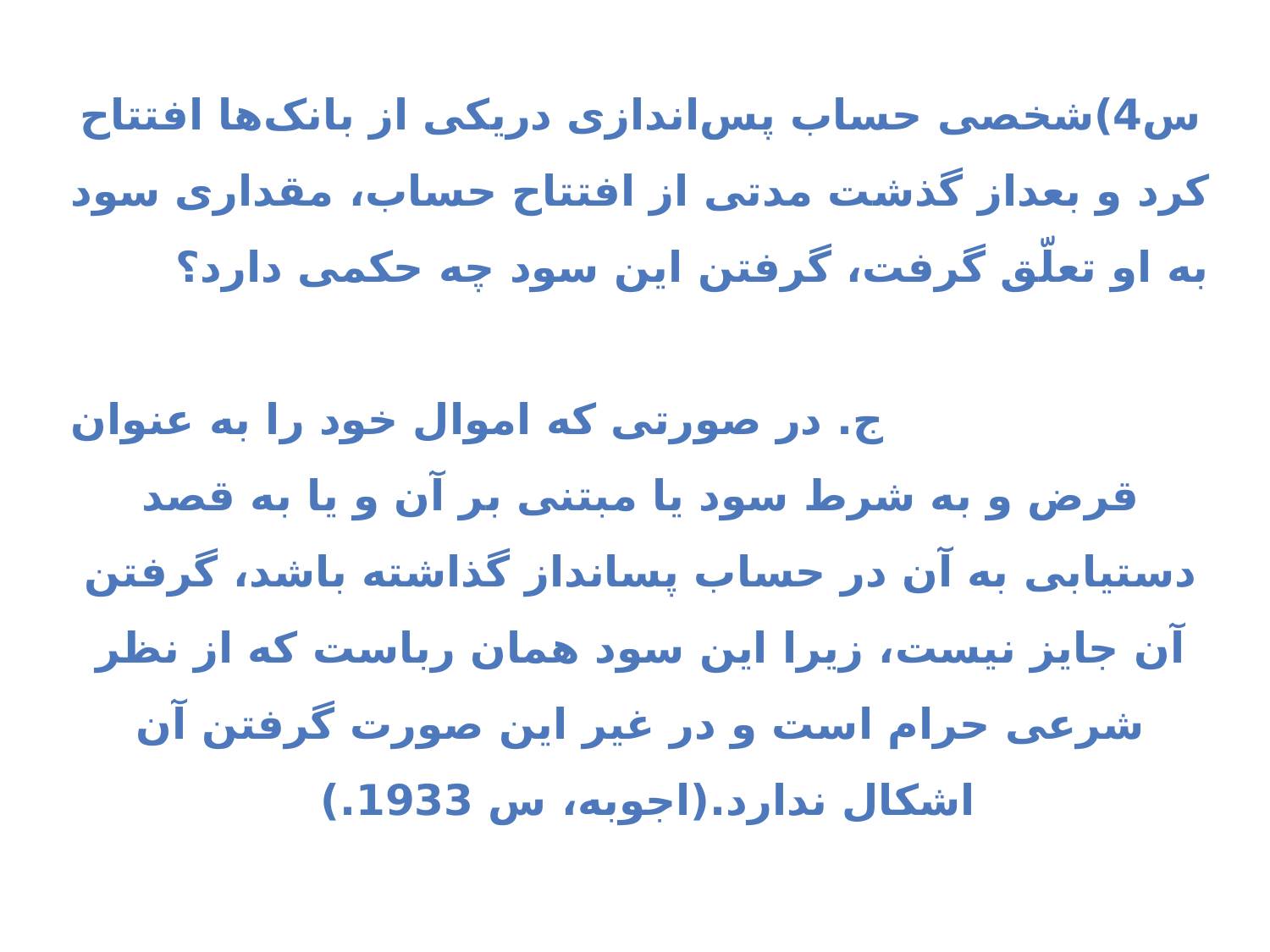

س4)شخصى حساب پس‌اندازى دريکى از بانک‌ها افتتاح کرد و بعداز گذشت مدتى از افتتاح حساب، مقدارى سود به او تعلّق گرفت، گرفتن اين سود چه حکمى دارد؟                                                                                                            ج. در صورتى که اموال خود را به عنوان قرض و به شرط سود يا مبتنى بر آن و يا به قصد دستيابى به آن در حساب پس‏انداز گذاشته باشد، گرفتن آن جايز نيست، زيرا اين سود همان رباست که از نظر شرعى حرام است و در غير اين صورت گرفتن آن اشکال ندارد.(اجوبه، س 1933.)